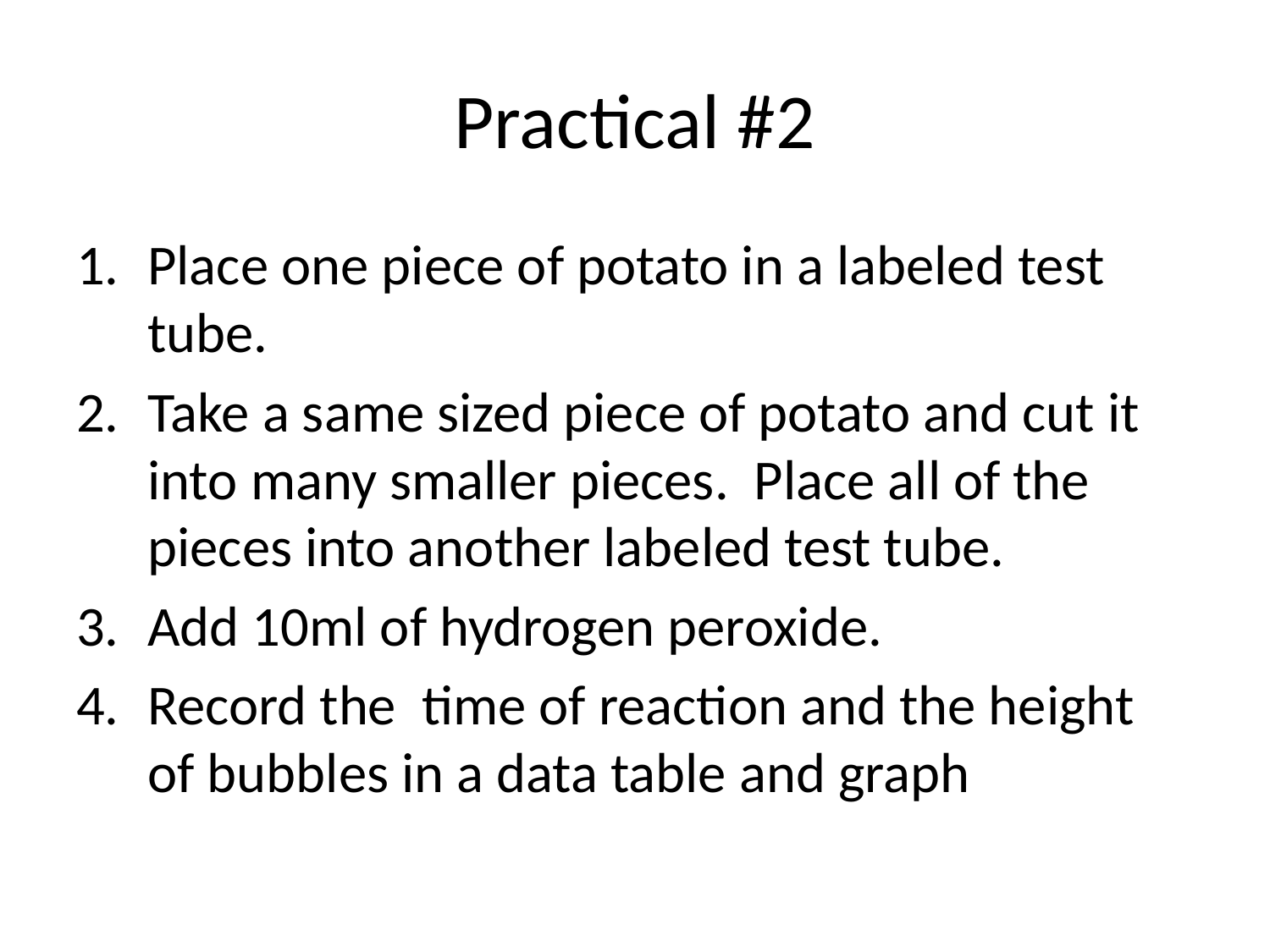

# Practical #2
Place one piece of potato in a labeled test tube.
Take a same sized piece of potato and cut it into many smaller pieces.  Place all of the pieces into another labeled test tube.
Add 10ml of hydrogen peroxide.
Record the  time of reaction and the height of bubbles in a data table and graph